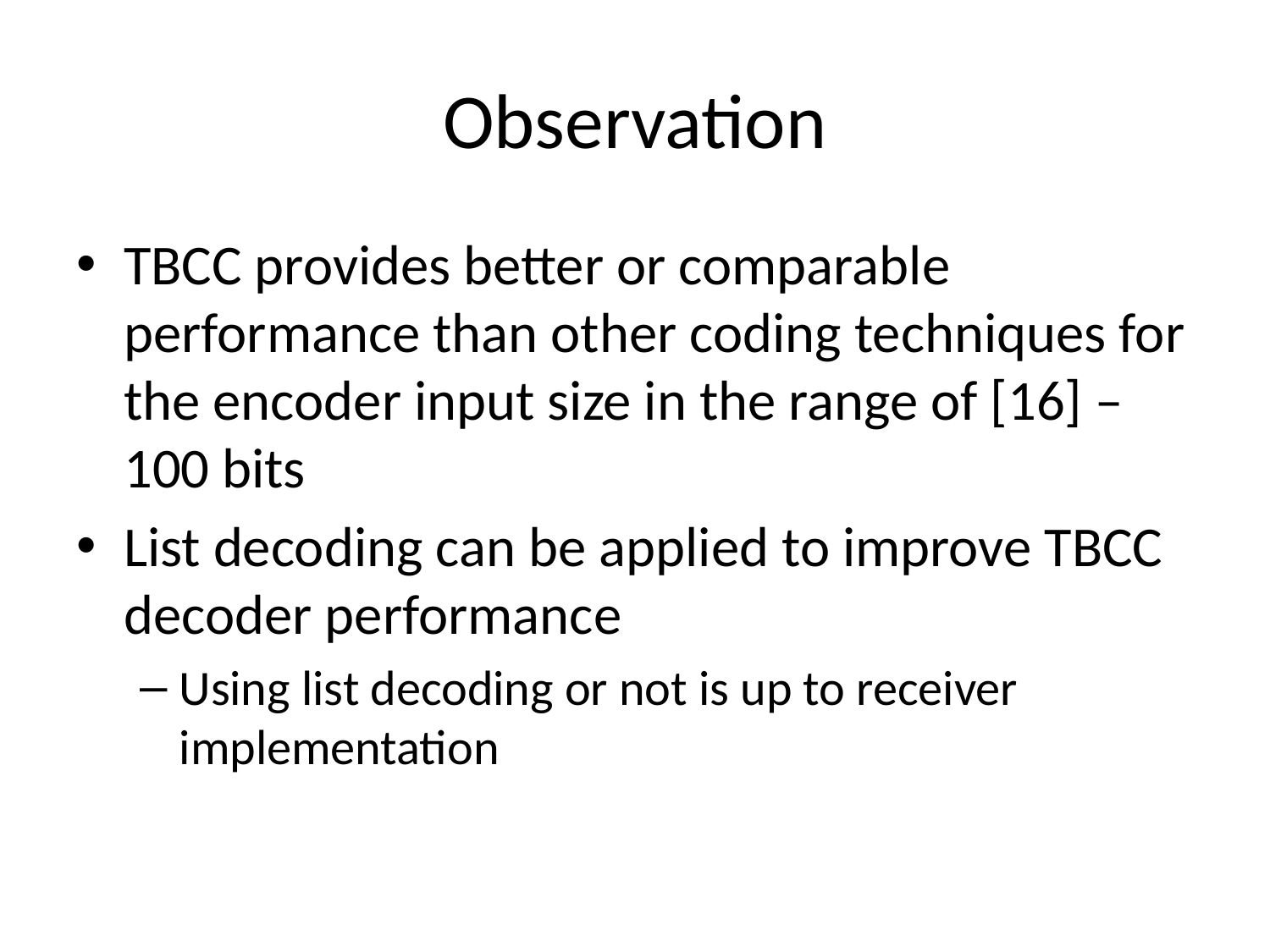

# Observation
TBCC provides better or comparable performance than other coding techniques for the encoder input size in the range of [16] – 100 bits
List decoding can be applied to improve TBCC decoder performance
Using list decoding or not is up to receiver implementation